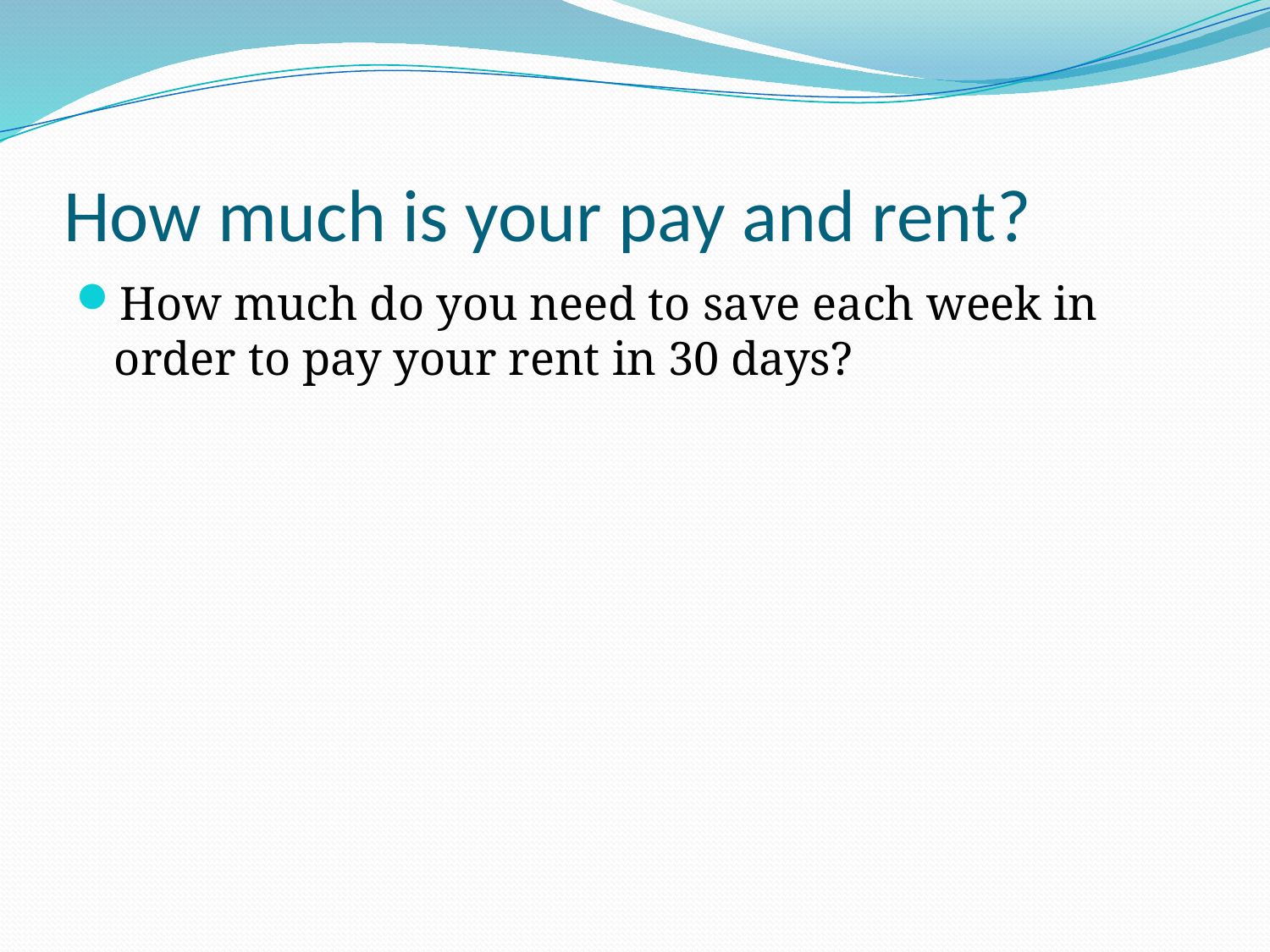

# How much is your pay and rent?
How much do you need to save each week in order to pay your rent in 30 days?